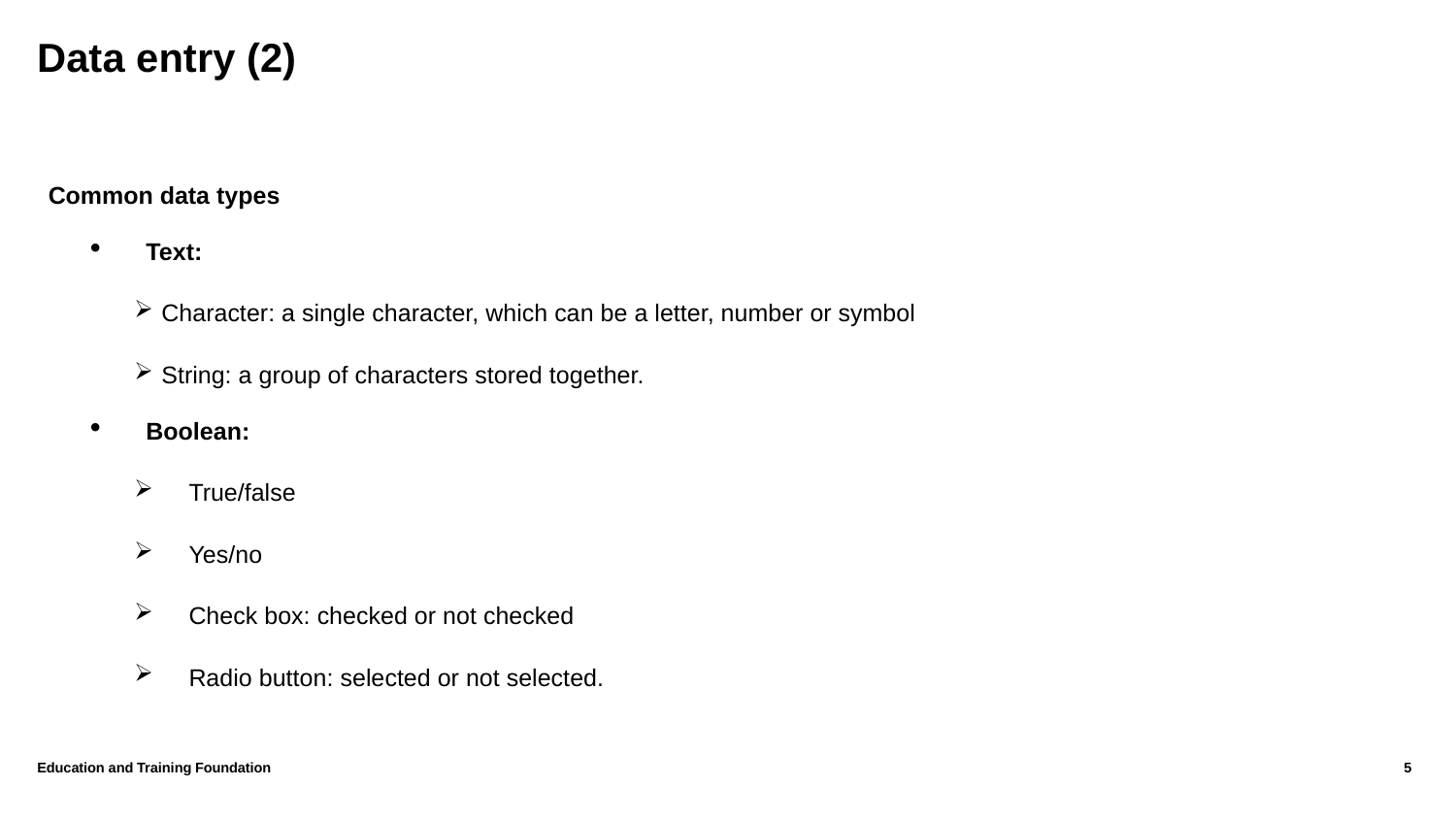

# Data entry (2)

Common data types
Text:
Character: a single character, which can be a letter, number or symbol
String: a group of characters stored together.
Boolean:
True/false
Yes/no
Check box: checked or not checked
Radio button: selected or not selected.
Education and Training Foundation
5